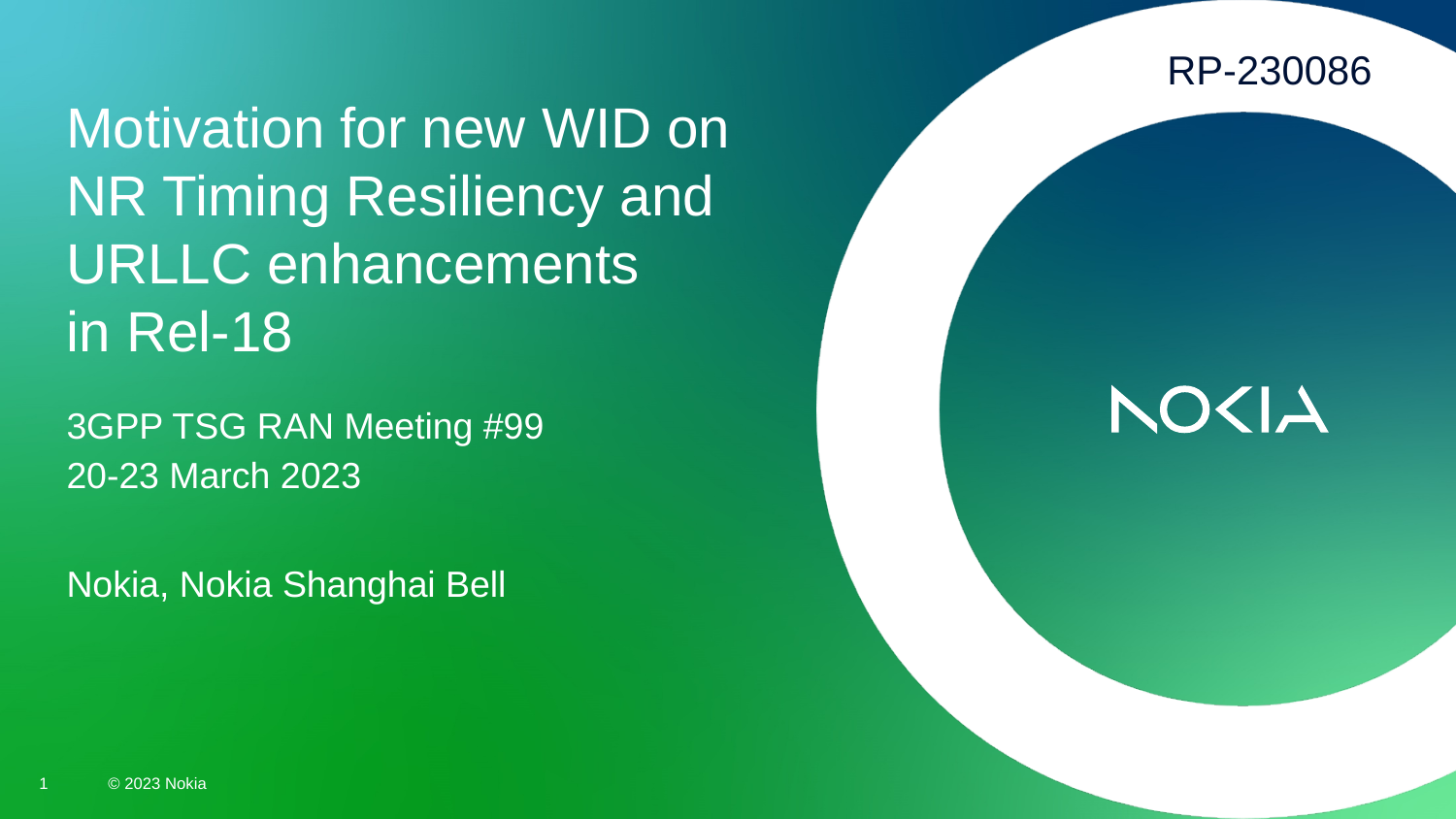

RP-230086
# Motivation for new WID on NR Timing Resiliency and URLLC enhancements in Rel-18
3GPP TSG RAN Meeting #99
20-23 March 2023
Nokia, Nokia Shanghai Bell